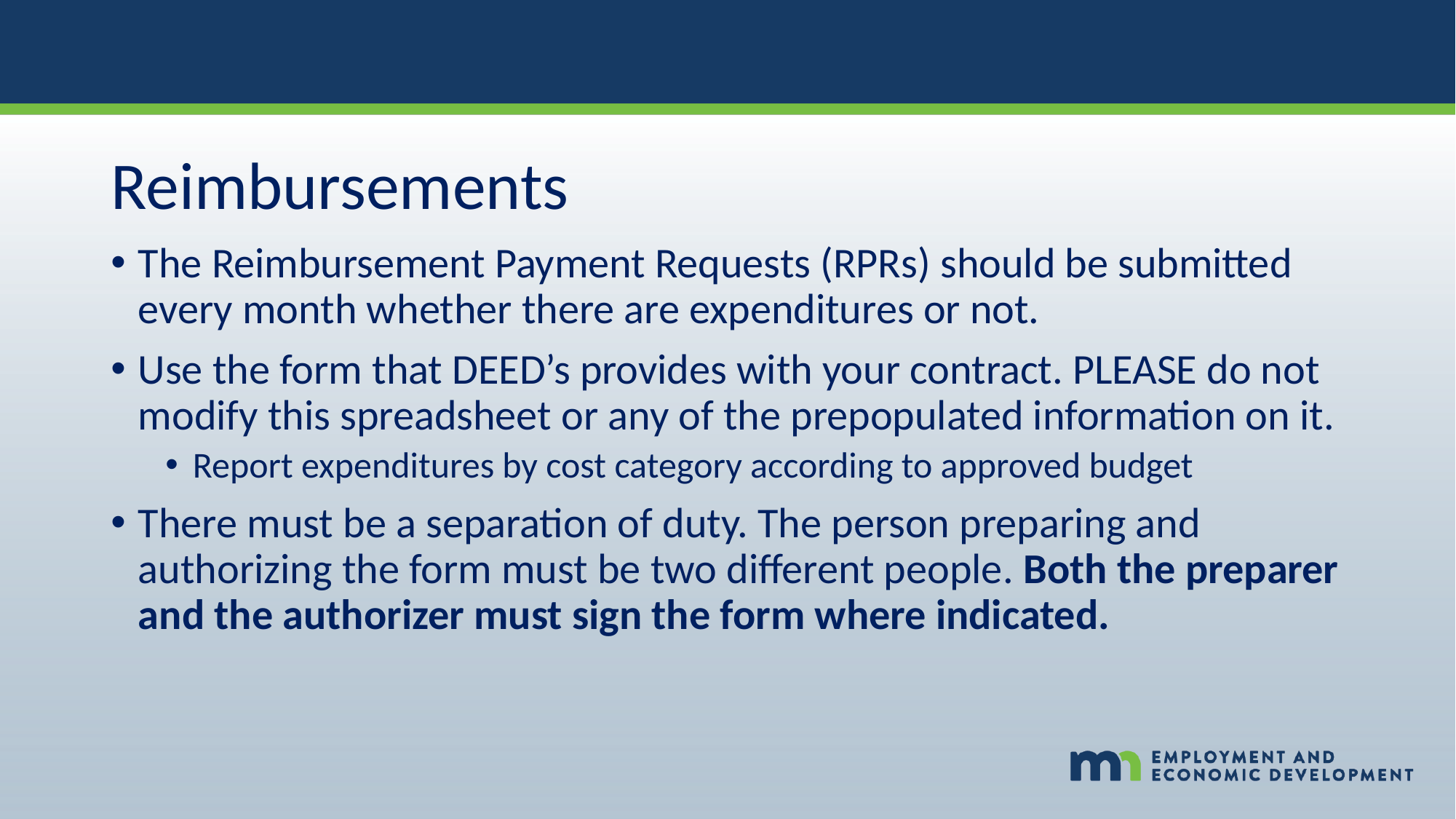

Reimbursements
The Reimbursement Payment Requests (RPRs) should be submitted every month whether there are expenditures or not.
Use the form that DEED’s provides with your contract. PLEASE do not modify this spreadsheet or any of the prepopulated information on it.
Report expenditures by cost category according to approved budget
There must be a separation of duty. The person preparing and authorizing the form must be two different people. Both the preparer and the authorizer must sign the form where indicated.